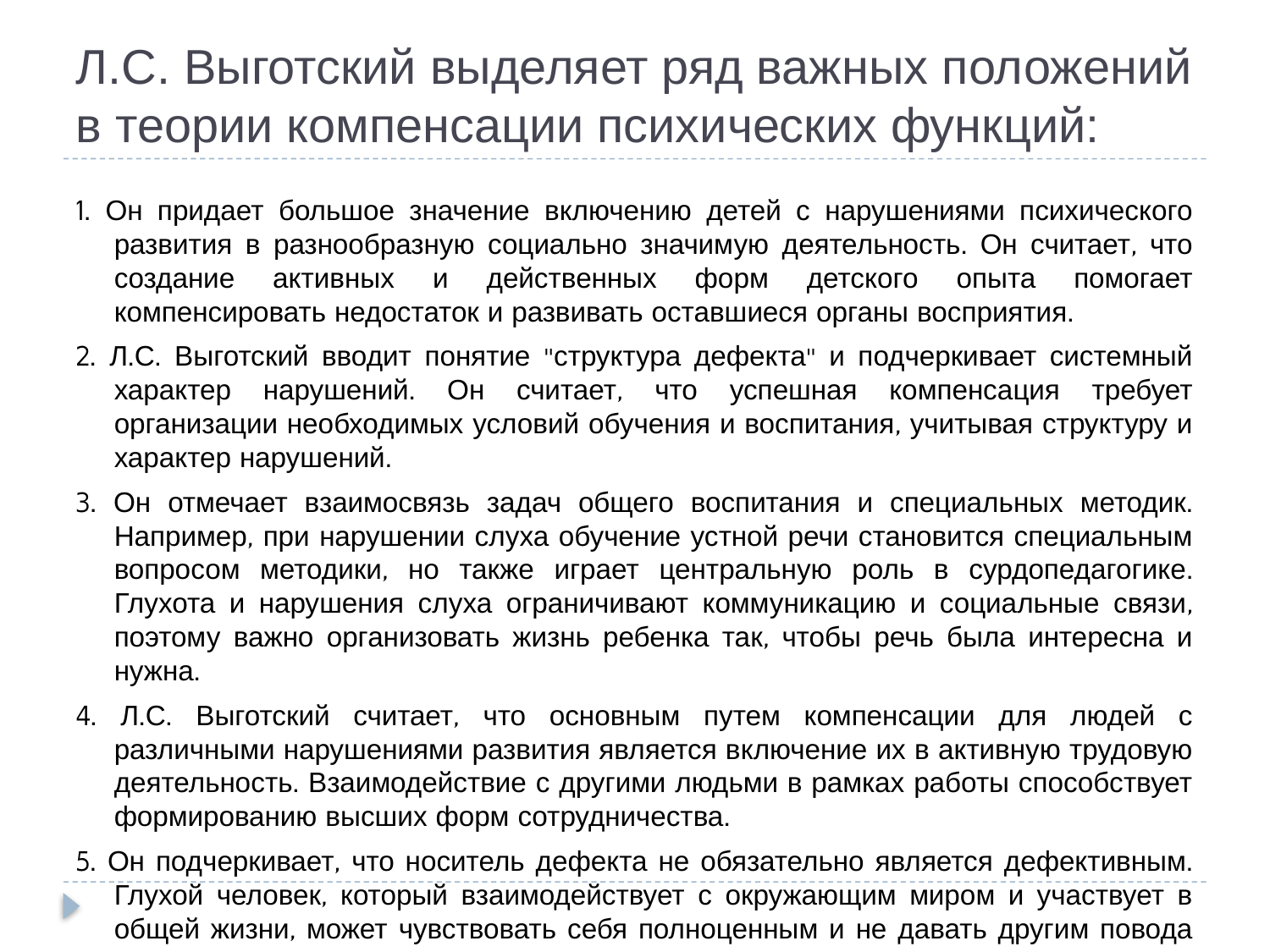

# Л.С. Выготский выделяет ряд важных положений в теории компенсации психических функций:
1. Он придает большое значение включению детей с нарушениями психического развития в разнообразную социально значимую деятельность. Он считает, что создание активных и действенных форм детского опыта помогает компенсировать недостаток и развивать оставшиеся органы восприятия.
2. Л.С. Выготский вводит понятие "структура дефекта" и подчеркивает системный характер нарушений. Он считает, что успешная компенсация требует организации необходимых условий обучения и воспитания, учитывая структуру и характер нарушений.
3. Он отмечает взаимосвязь задач общего воспитания и специальных методик. Например, при нарушении слуха обучение устной речи становится специальным вопросом методики, но также играет центральную роль в сурдопедагогике. Глухота и нарушения слуха ограничивают коммуникацию и социальные связи, поэтому важно организовать жизнь ребенка так, чтобы речь была интересна и нужна.
4. Л.С. Выготский считает, что основным путем компенсации для людей с различными нарушениями развития является включение их в активную трудовую деятельность. Взаимодействие с другими людьми в рамках работы способствует формированию высших форм сотрудничества.
5. Он подчеркивает, что носитель дефекта не обязательно является дефективным. Глухой человек, который взаимодействует с окружающим миром и участвует в общей жизни, может чувствовать себя полноценным и не давать другим повода его стигматизировать.